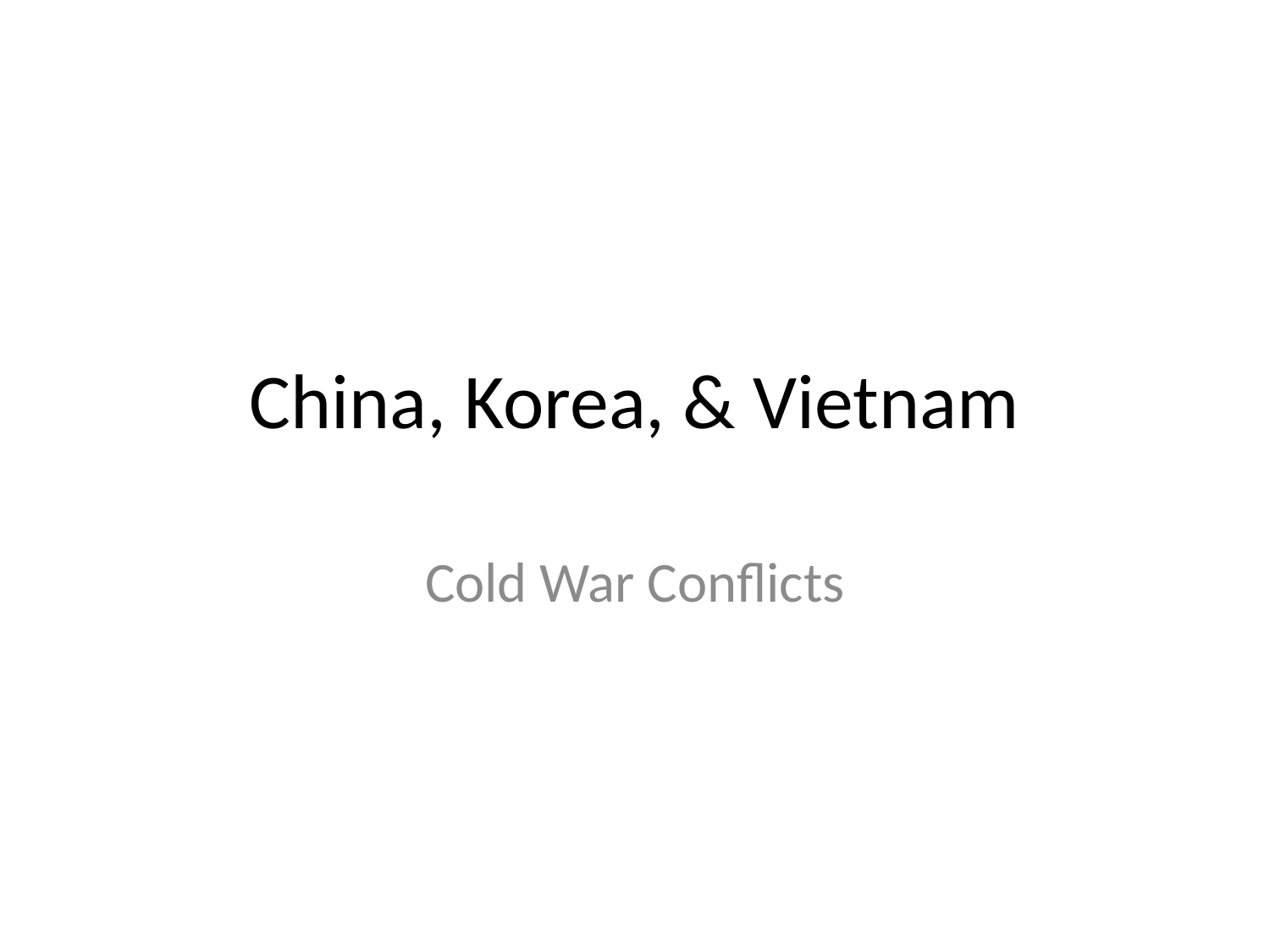

# China, Korea, & Vietnam
Cold War Conflicts